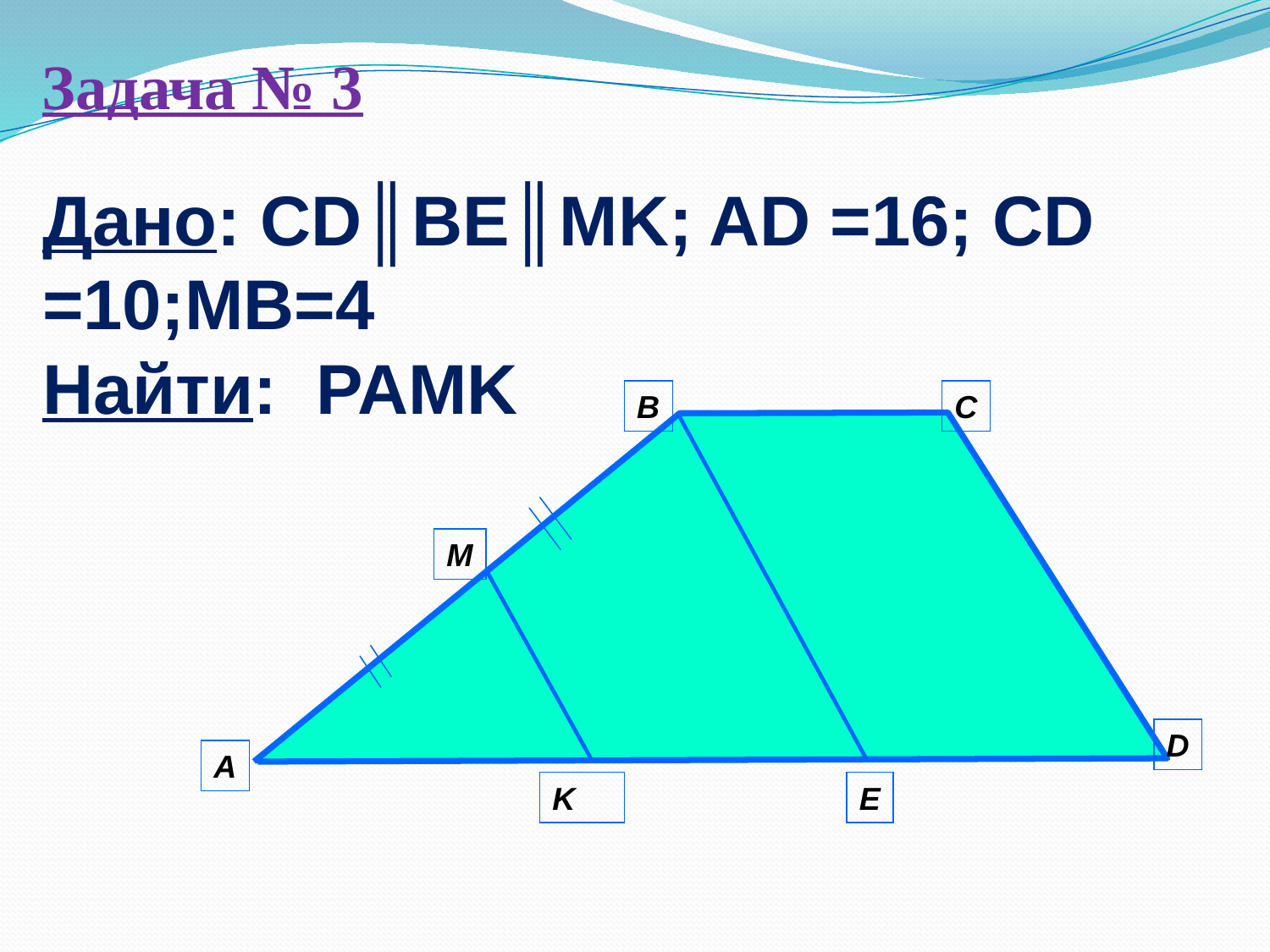

Задача № 3
Дано: СD║BE║MK; AD =16; CD =10;MB=4
Найти:  PAMK
B
C

M

D
А
K
E